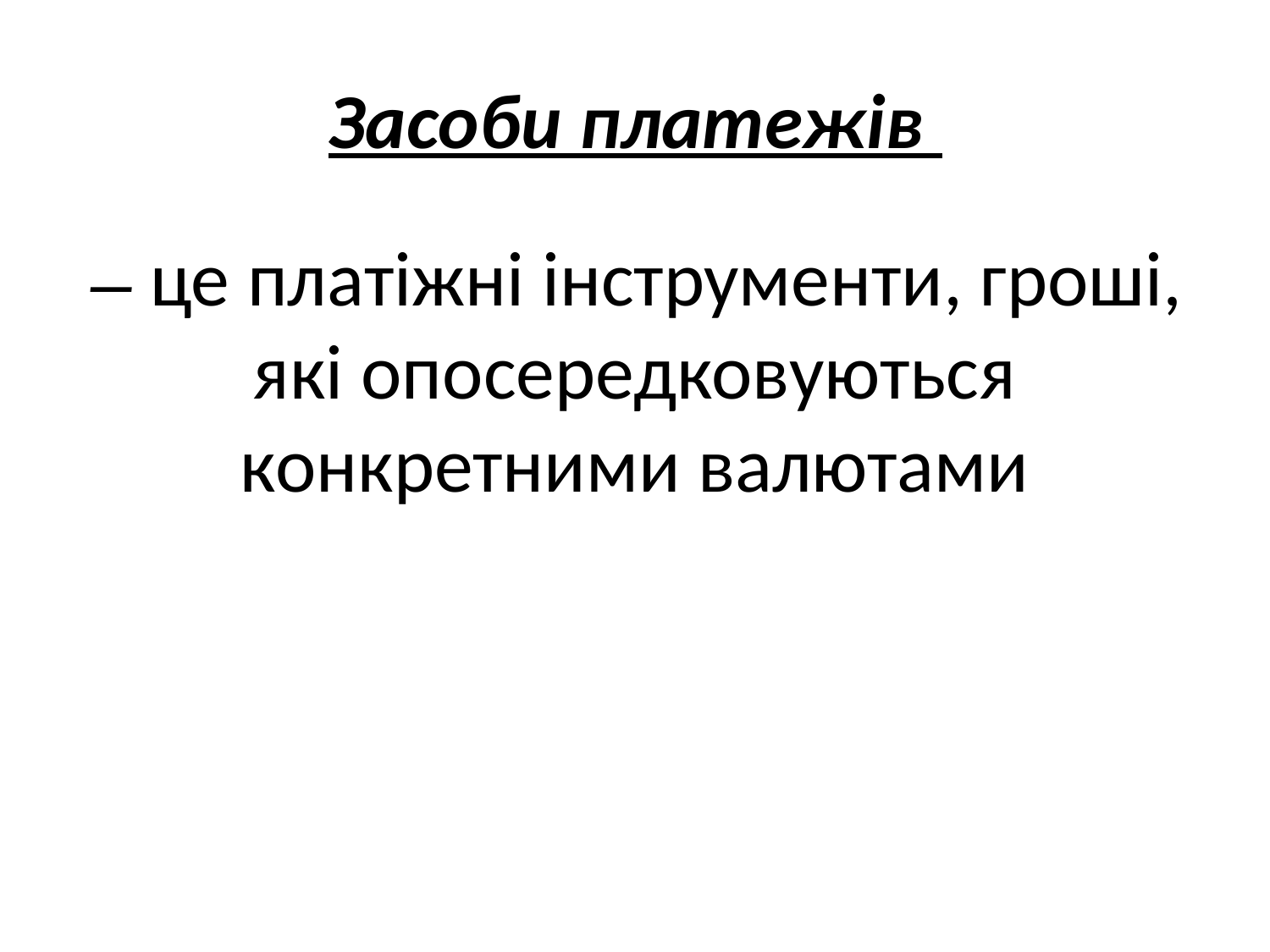

# Засоби платежів
— це платіжні інструменти, гроші, які опосередковуються конкретними валютами